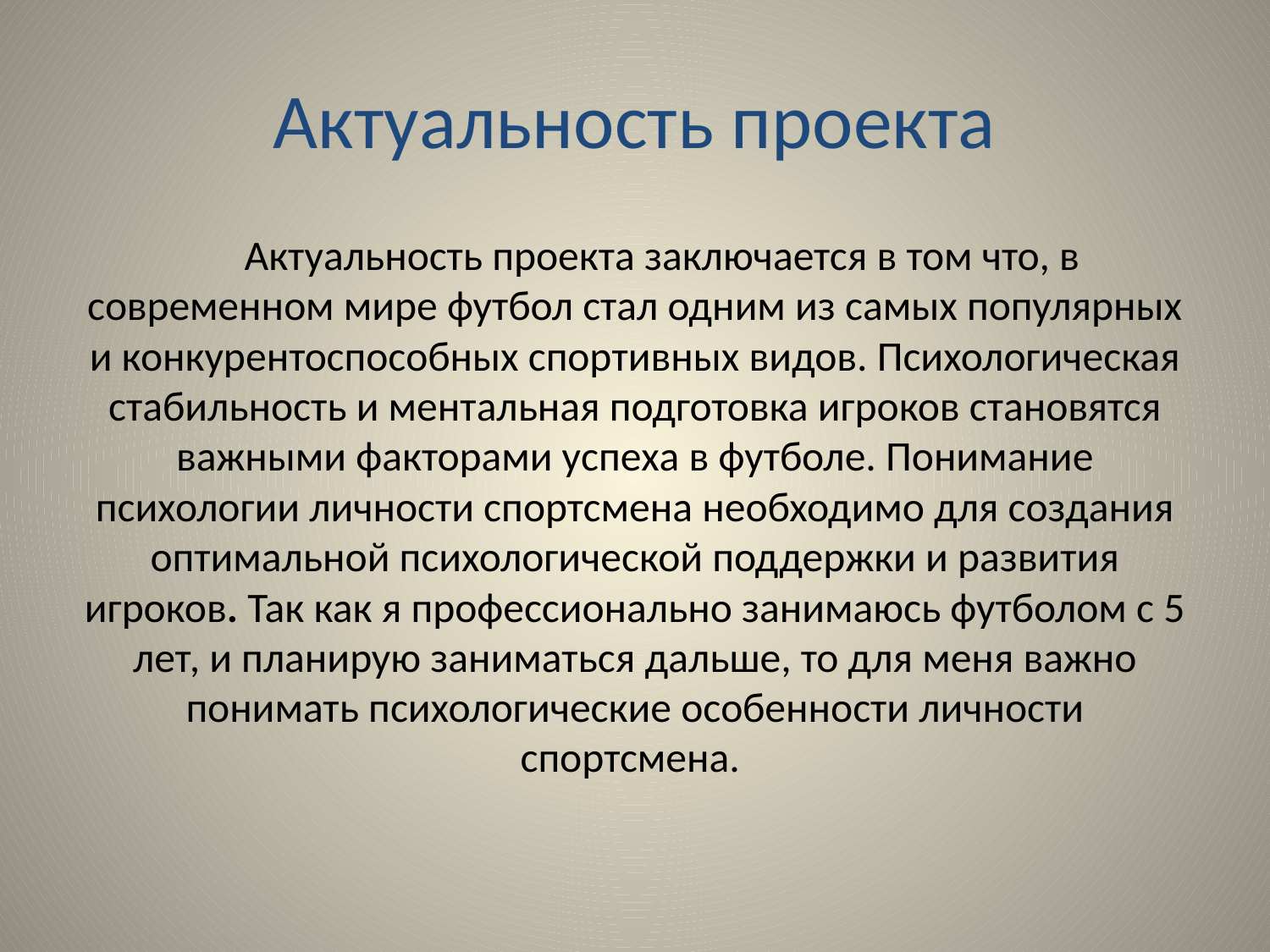

# Актуальность проекта
      Актуальность проекта заключается в том что, в современном мире футбол стал одним из самых популярных и конкурентоспособных спортивных видов. Психологическая стабильность и ментальная подготовка игроков становятся важными факторами успеха в футболе. Понимание психологии личности спортсмена необходимо для создания оптимальной психологической поддержки и развития игроков. Так как я профессионально занимаюсь футболом с 5 лет, и планирую заниматься дальше, то для меня важно понимать психологические особенности личности спортсмена.